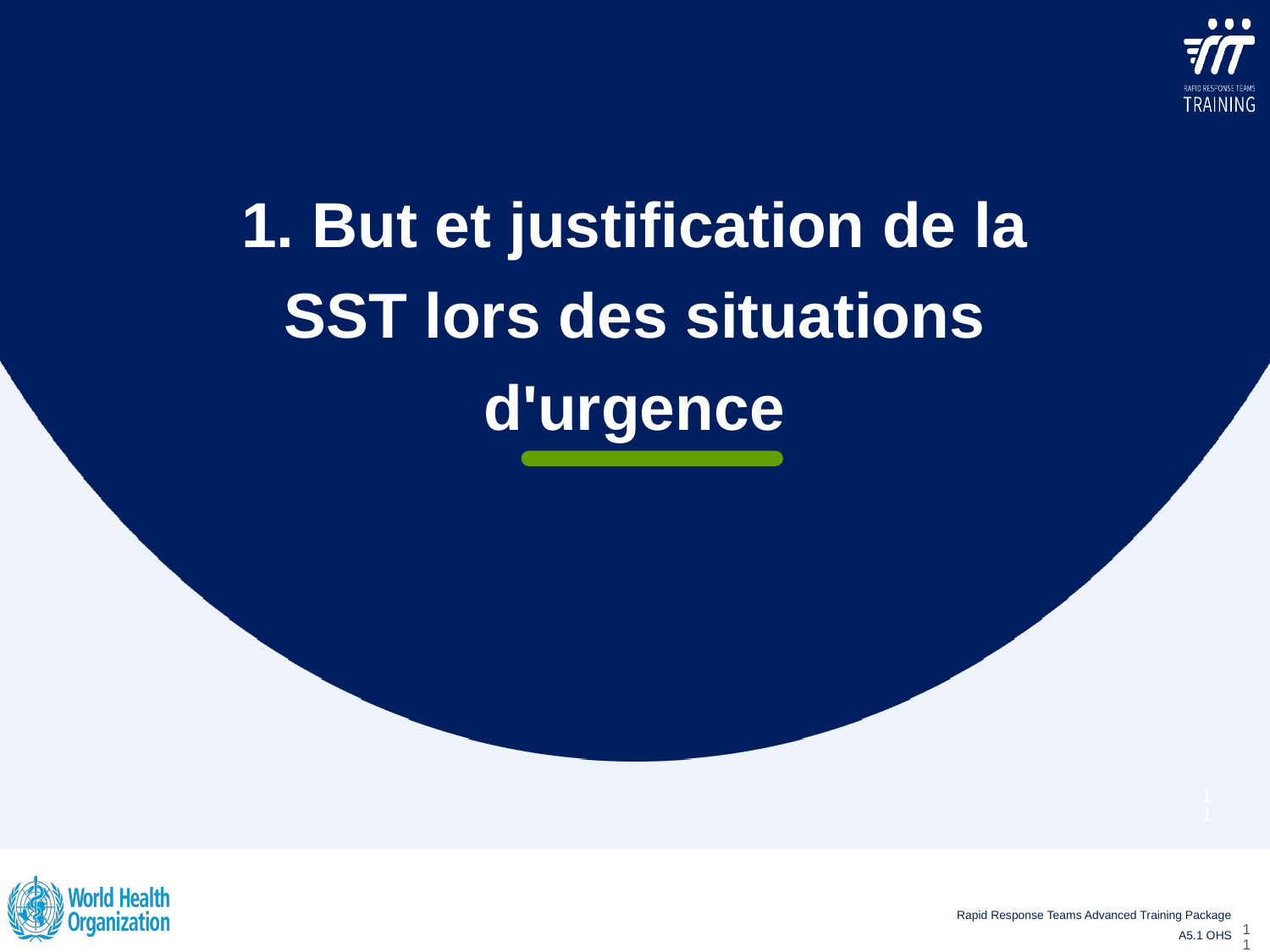

1. But et justification de la SST lors des situations d'urgence

11